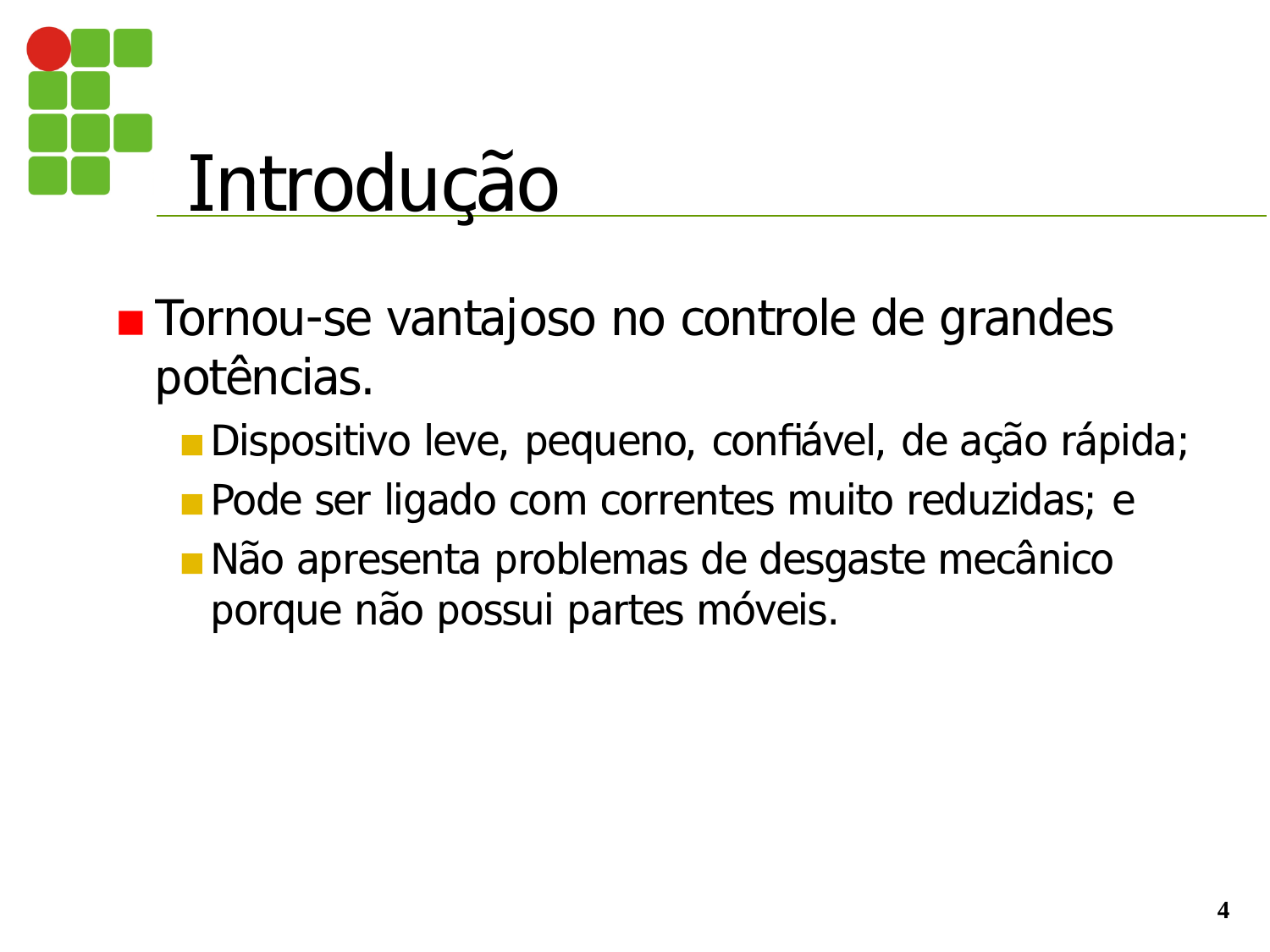

# Introdução
Tornou-se vantajoso no controle de grandes potências.
Dispositivo leve, pequeno, confiável, de ação rápida;
Pode ser ligado com correntes muito reduzidas; e
Não apresenta problemas de desgaste mecânico porque não possui partes móveis.
4